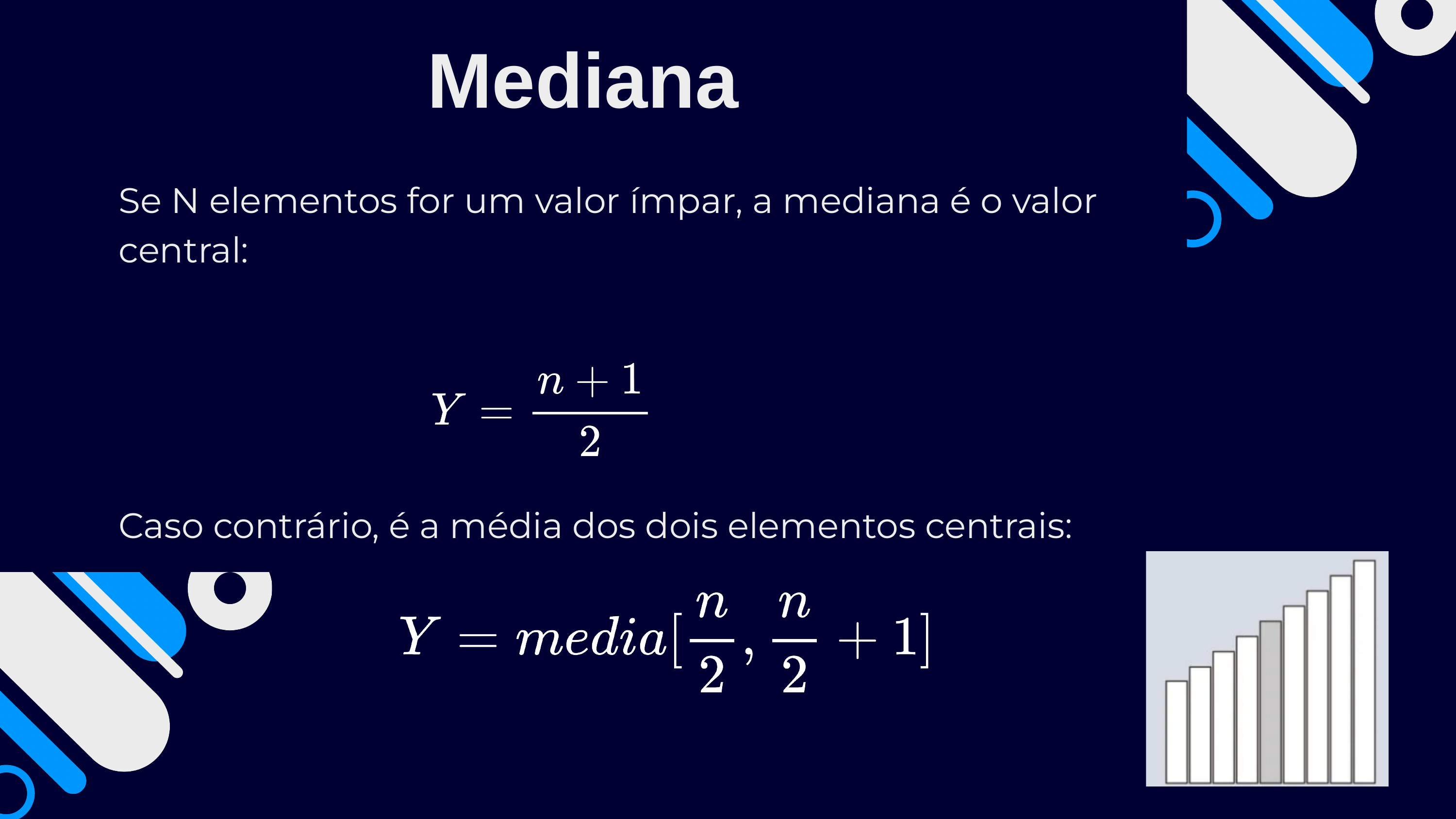

Mediana
Se N elementos for um valor ímpar, a mediana é o valor central:

Caso contrário, é a média dos dois elementos centrais: